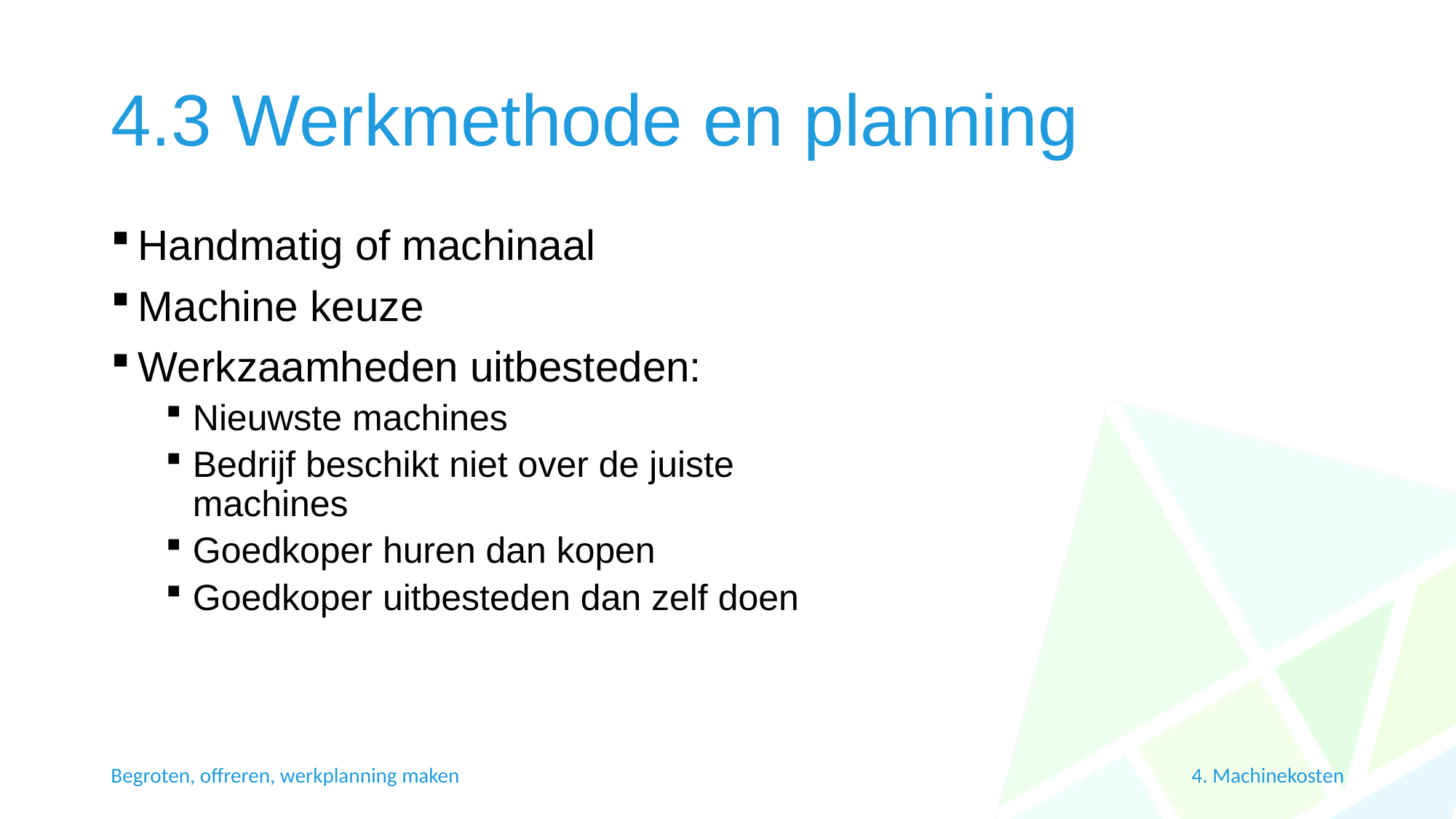

# 4.3 Werkmethode en planning
Handmatig of machinaal
Machine keuze
Werkzaamheden uitbesteden:
Nieuwste machines
Bedrijf beschikt niet over de juiste machines
Goedkoper huren dan kopen
Goedkoper uitbesteden dan zelf doen

4. Machinekosten
Begroten, offreren, werkplanning maken